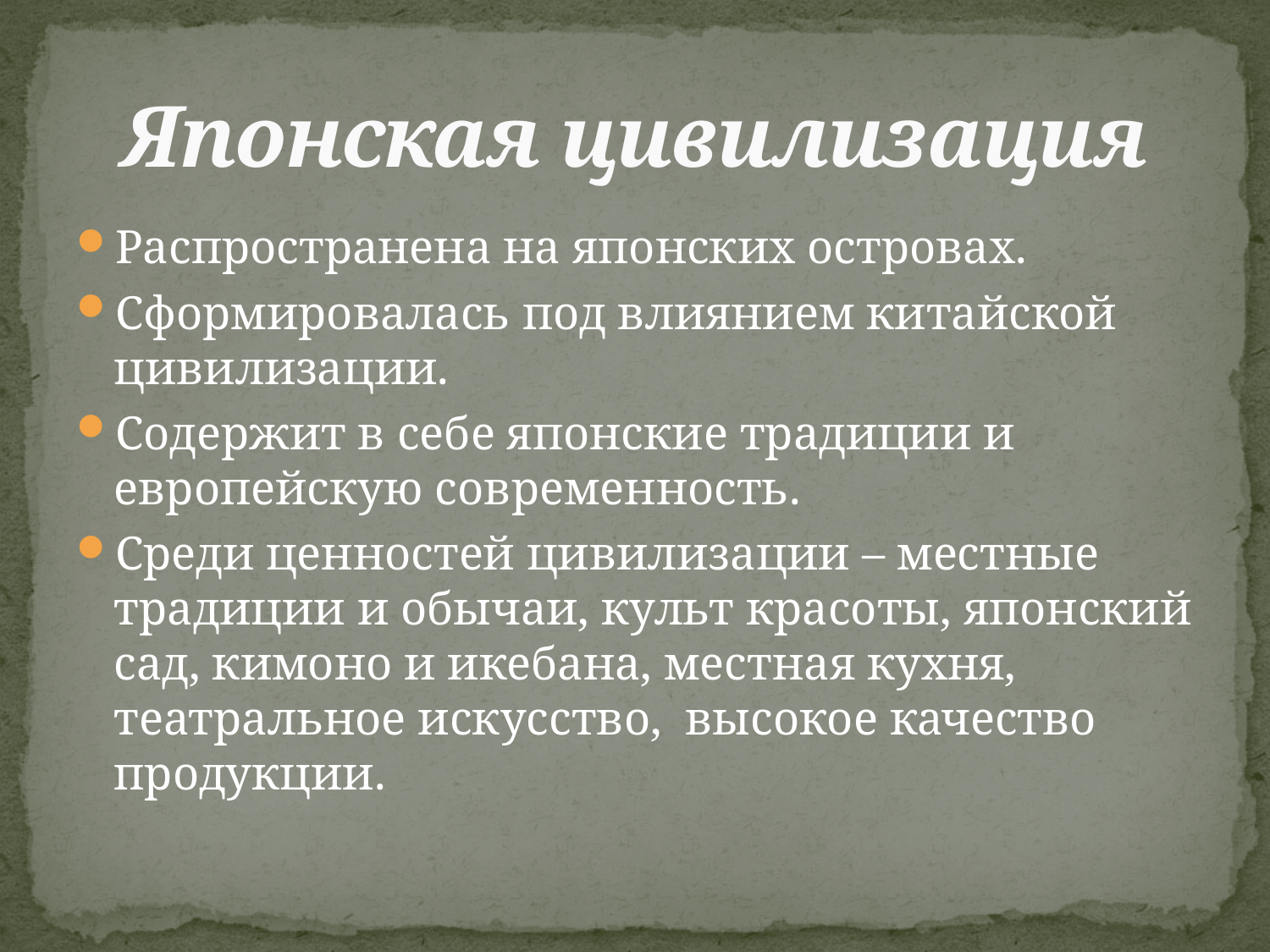

# Японская цивилизация
Распространена на японских островах.
Сформировалась под влиянием китайской цивилизации.
Содержит в себе японские традиции и европейскую современность.
Среди ценностей цивилизации – местные традиции и обычаи, культ красоты, японский сад, кимоно и икебана, местная кухня, театральное искусство,  высокое качество продукции.